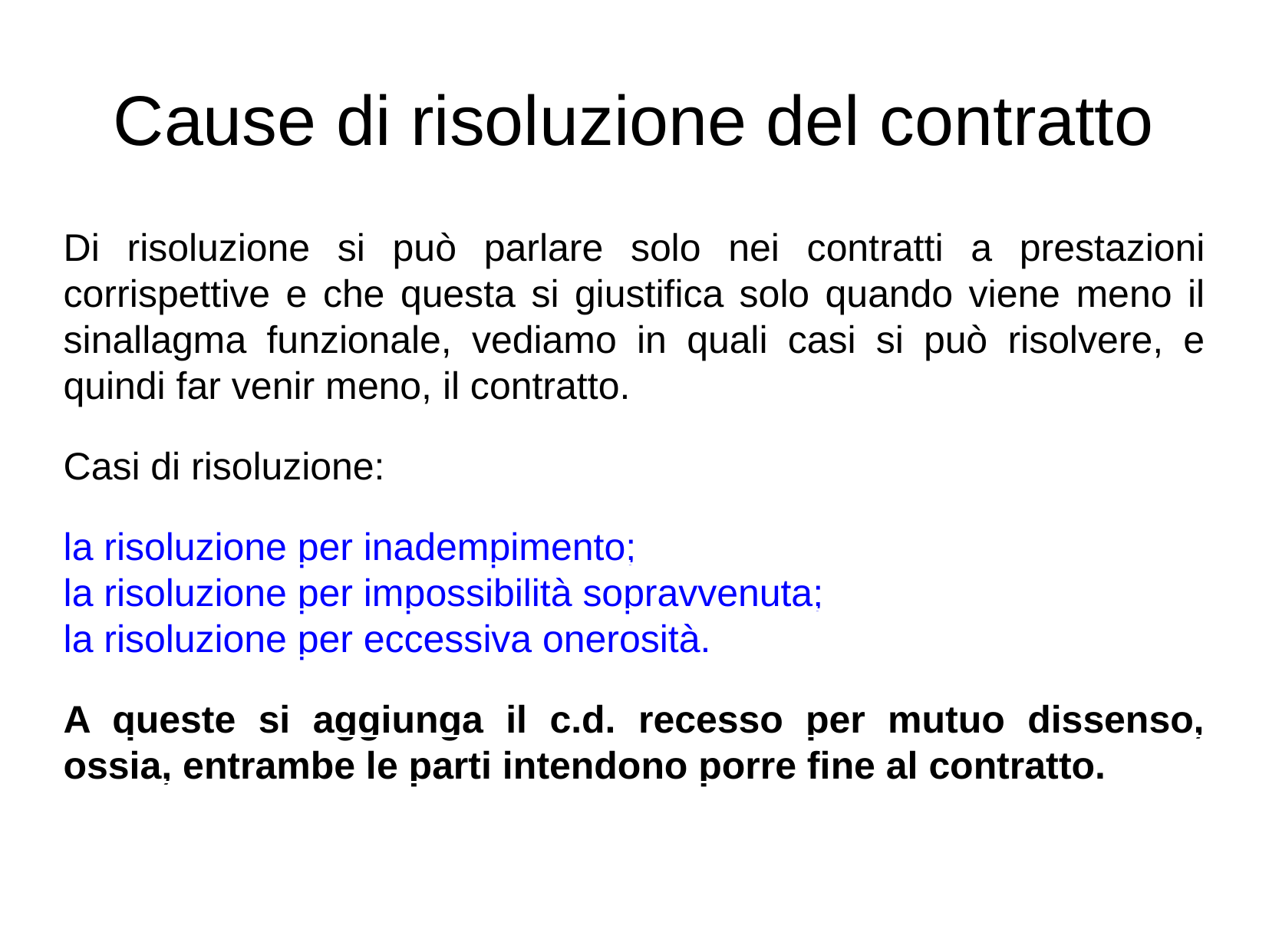

Cause di risoluzione del contratto
Di risoluzione si può parlare solo nei contratti a prestazioni corrispettive e che questa si giustifica solo quando viene meno il sinallagma funzionale, vediamo in quali casi si può risolvere, e quindi far venir meno, il contratto.

Casi di risoluzione:

la risoluzione per inadempimento;
la risoluzione per impossibilità sopravvenuta;
la risoluzione per eccessiva onerosità.

A queste si aggiunga il c.d. recesso per mutuo dissenso, ossia, entrambe le parti intendono porre fine al contratto.